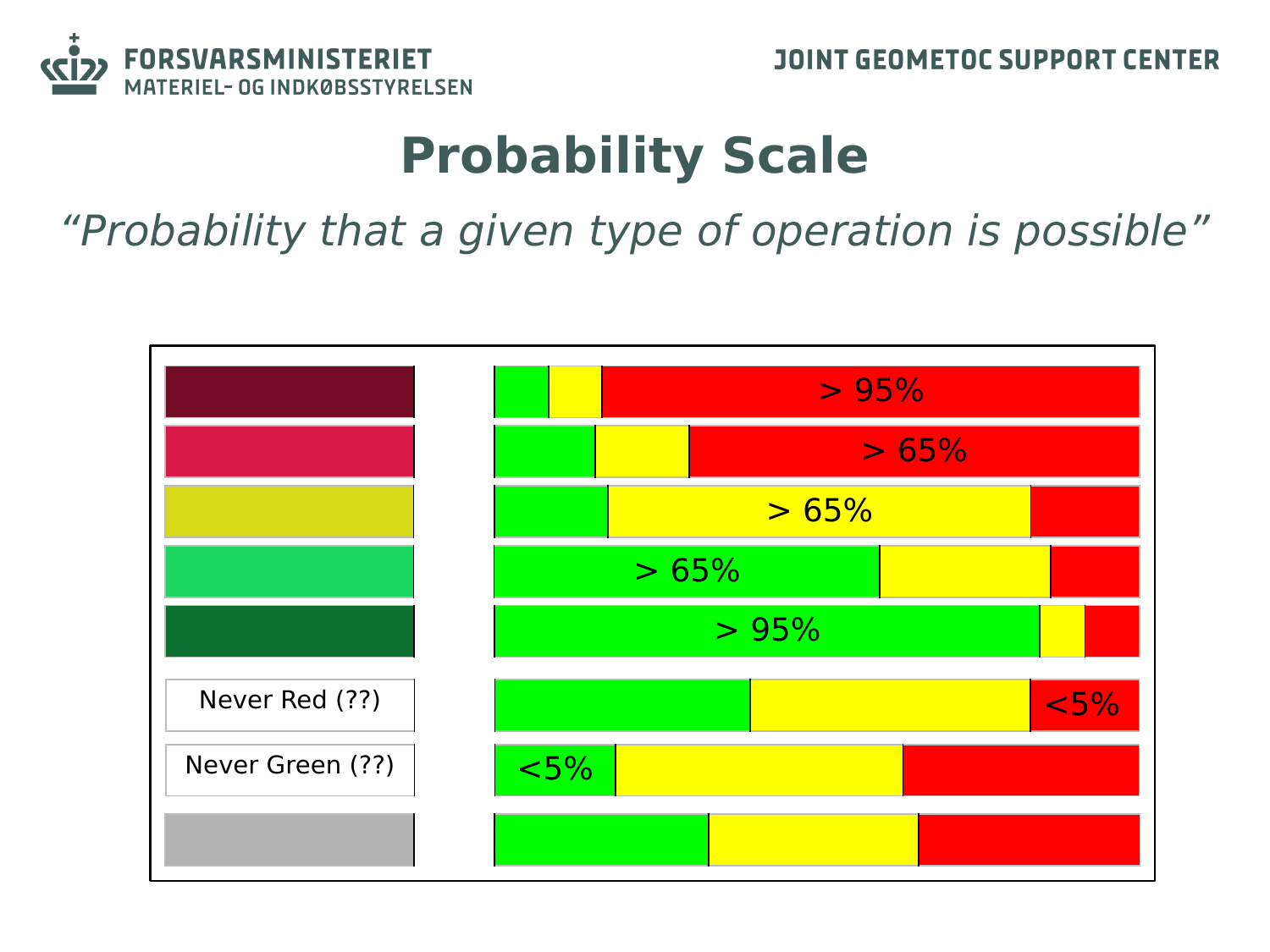

Probability Scale

“Probability that a given type of operation is possible”

|  |  |  |  | > 95% |
| --- | --- | --- | --- | --- |
|  |  |  |  | > 65% |
| --- | --- | --- | --- | --- |
|  |  |  | > 65% |  |
| --- | --- | --- | --- | --- |
|  |  | > 65% |  |  |
| --- | --- | --- | --- | --- |
|  |  | > 95% |  |  |
| --- | --- | --- | --- | --- |
| Never Red (??) |  |  |  | <5% |
| --- | --- | --- | --- | --- |
| Never Green (??) |  | <5% |  |  |
| --- | --- | --- | --- | --- |
|  |  |  |  |  |
| --- | --- | --- | --- | --- |